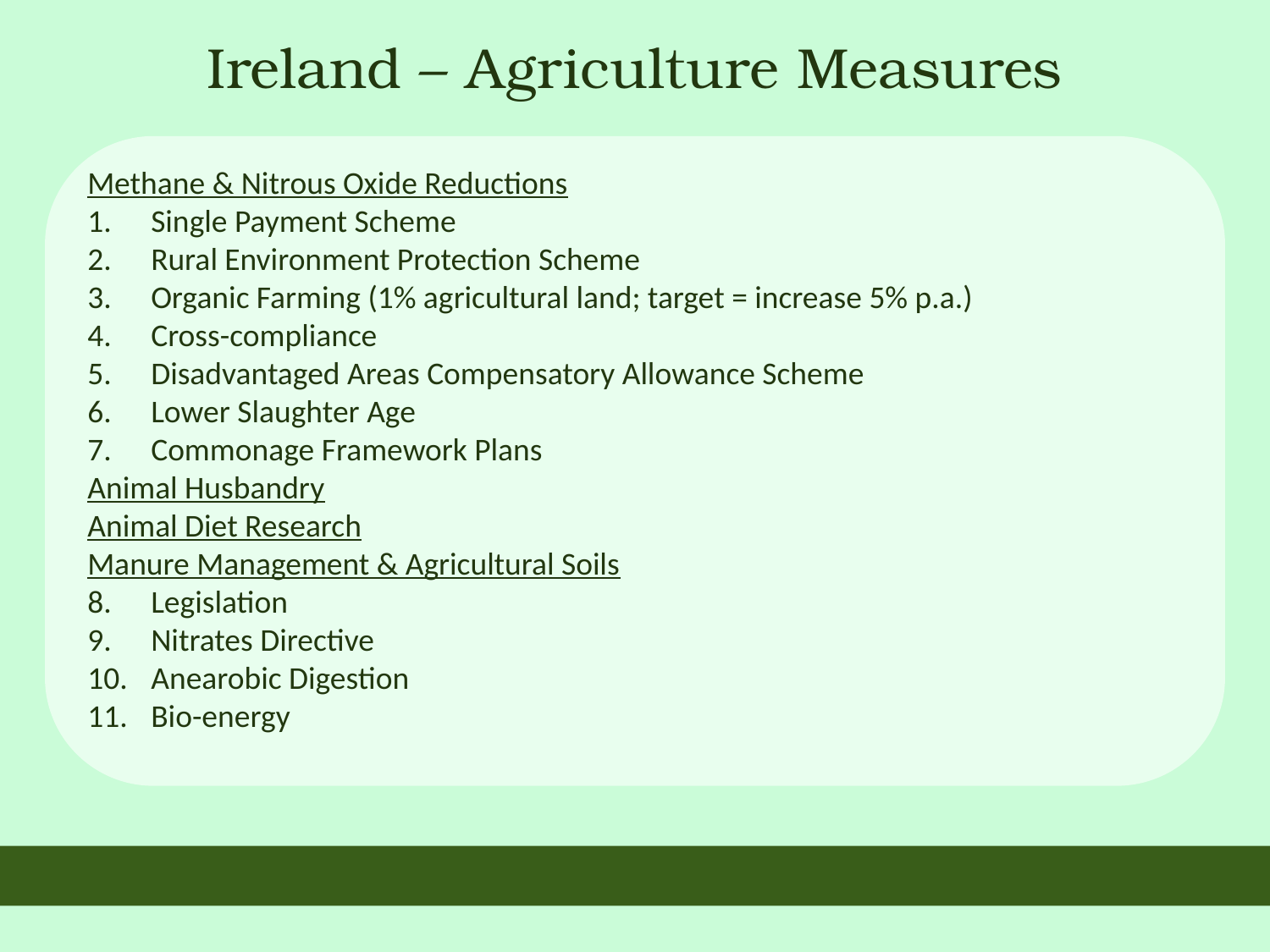

Ireland – Agriculture Measures

Methane & Nitrous Oxide Reductions
Single Payment Scheme
Rural Environment Protection Scheme
Organic Farming (1% agricultural land; target = increase 5% p.a.)
Cross-compliance
Disadvantaged Areas Compensatory Allowance Scheme
Lower Slaughter Age
Commonage Framework Plans
Animal Husbandry
Animal Diet Research
Manure Management & Agricultural Soils
Legislation
Nitrates Directive
Anearobic Digestion
Bio-energy